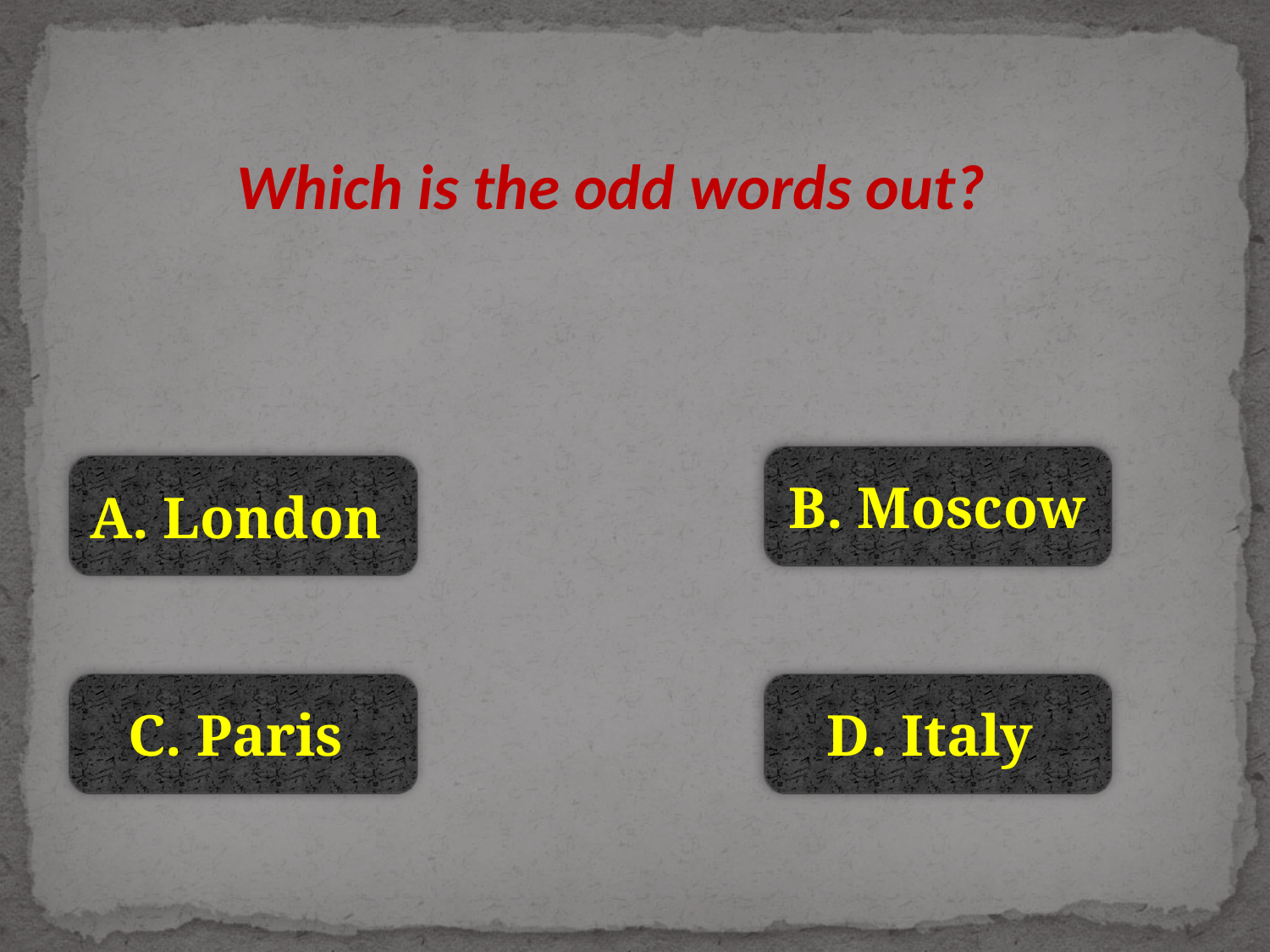

Which is the odd words out?
B. Moscow
A. London
C. Paris
D. Italy